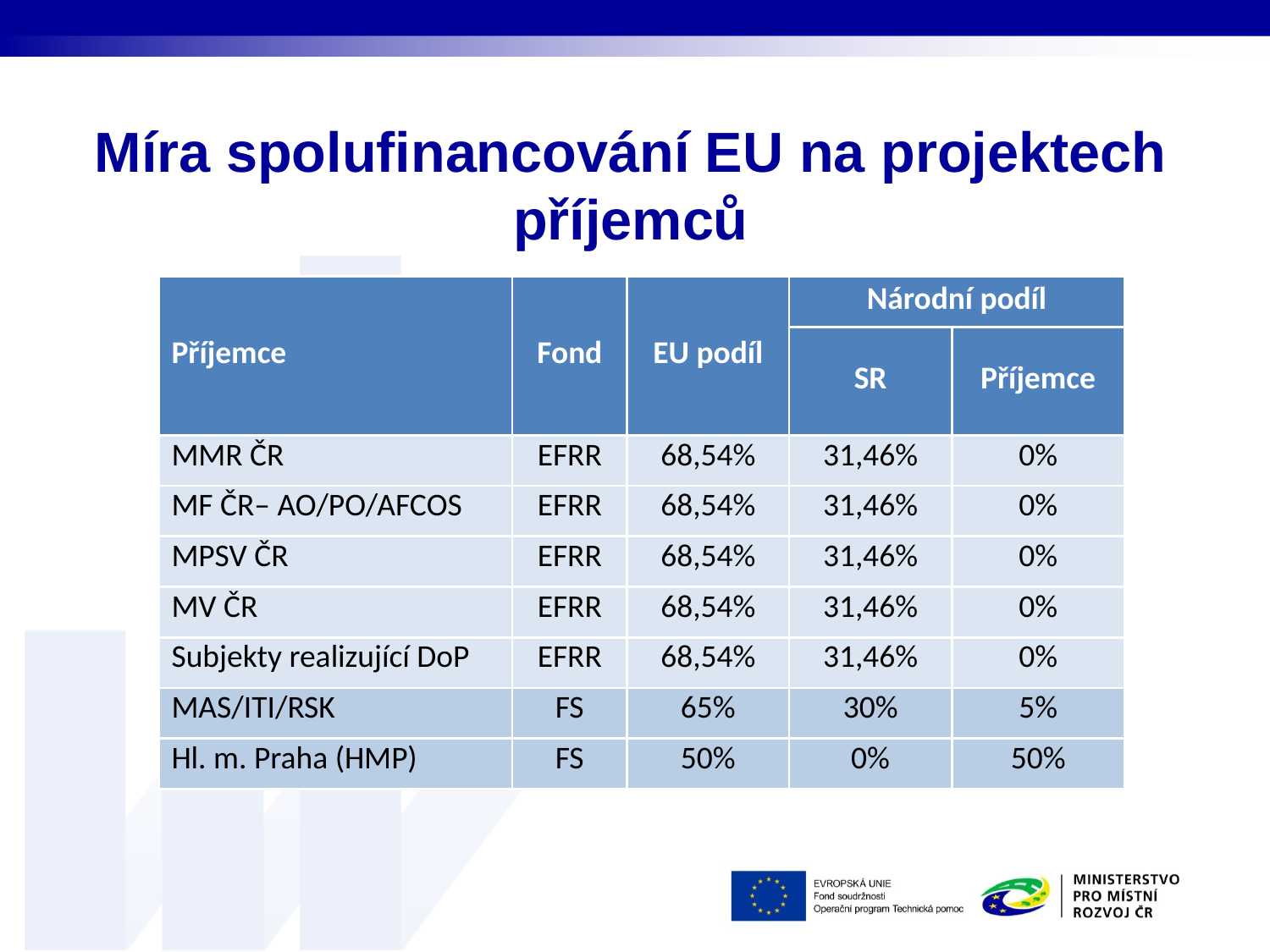

# Míra spolufinancování EU na projektech příjemců
| Příjemce | Fond | EU podíl | Národní podíl |  |
| --- | --- | --- | --- | --- |
|  |  |  | SR | Příjemce |
| MMR ČR | EFRR | 68,54% | 31,46% | 0% |
| MF ČR– AO/PO/AFCOS | EFRR | 68,54% | 31,46% | 0% |
| MPSV ČR | EFRR | 68,54% | 31,46% | 0% |
| MV ČR | EFRR | 68,54% | 31,46% | 0% |
| Subjekty realizující DoP | EFRR | 68,54% | 31,46% | 0% |
| MAS/ITI/RSK | FS | 65% | 30% | 5% |
| Hl. m. Praha (HMP) | FS | 50% | 0% | 50% |